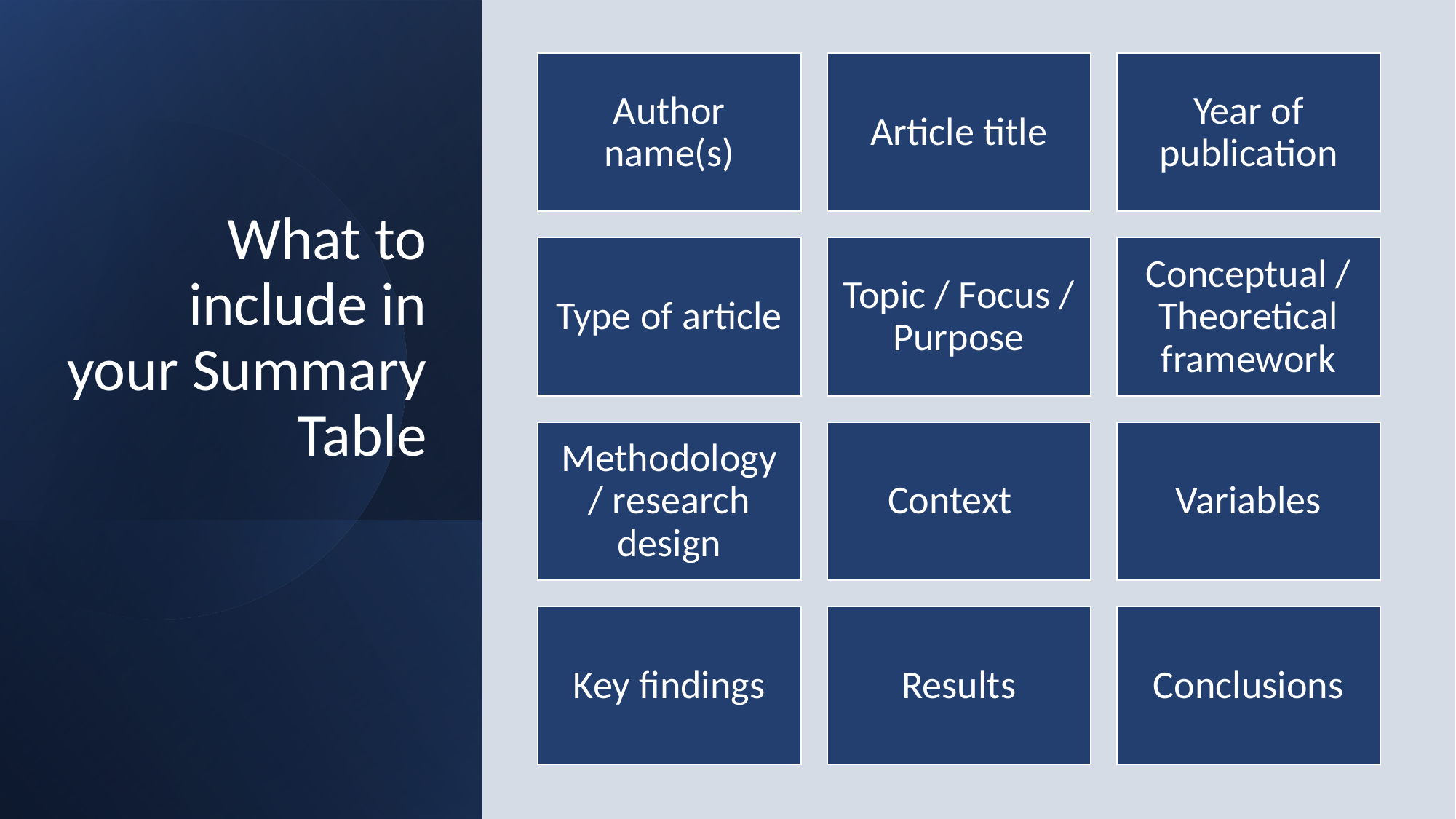

Author name(s)
Article title
Year of publication
Type of article
Topic / Focus / Purpose
Conceptual / Theoretical framework
Methodology / research design
Context
Variables
Key findings
Results
Conclusions
# What to include in your Summary Table